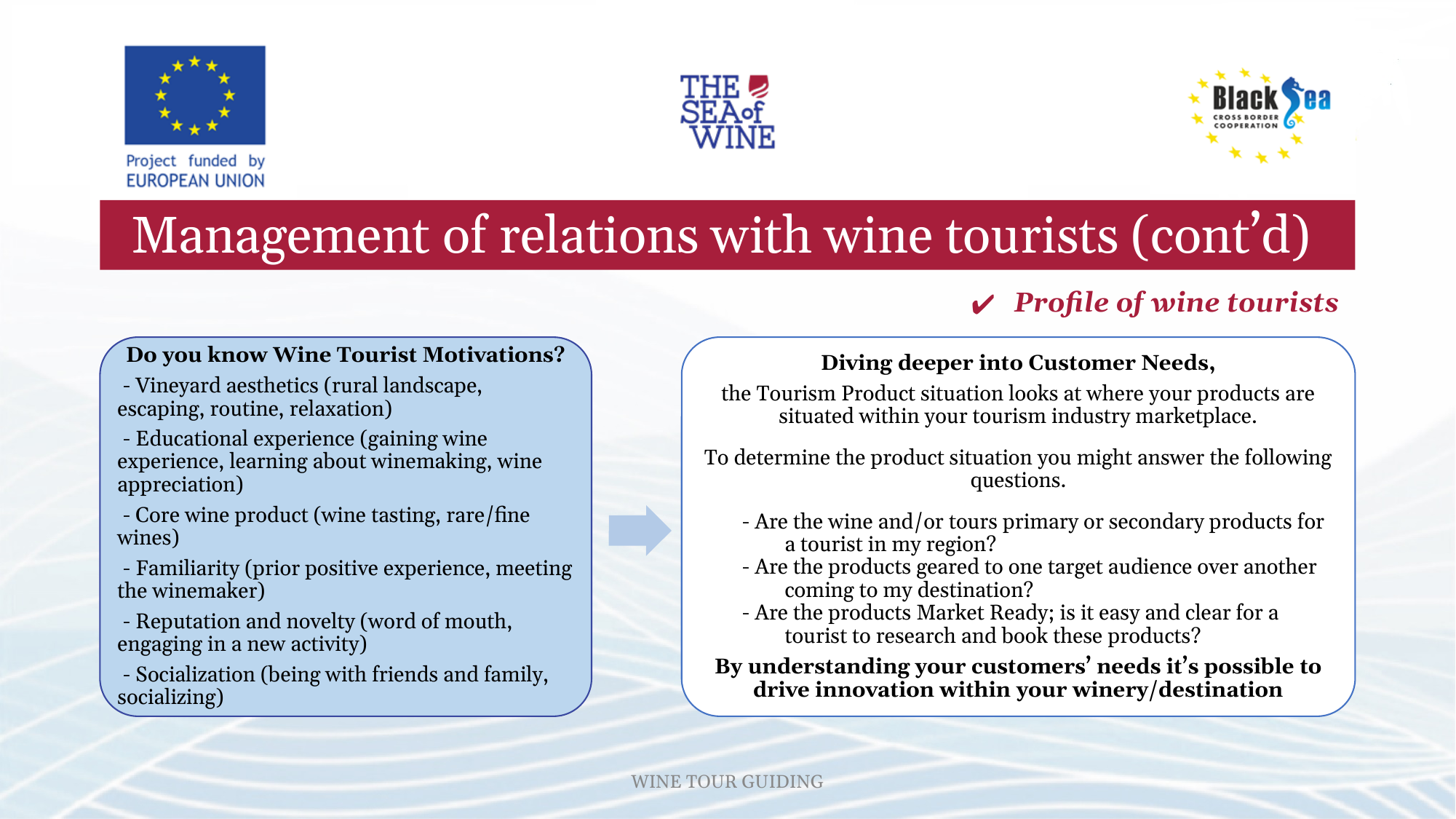

# Management of relations with wine tourists (cont’d)
Profile of wine tourists

Do you know Wine Tourist Motivations?
 - Vineyard aesthetics (rural landscape, escaping, routine, relaxation)
 - Educational experience (gaining wine experience, learning about winemaking, wine appreciation)
 - Core wine product (wine tasting, rare/fine wines)
 - Familiarity (prior positive experience, meeting the winemaker)
 - Reputation and novelty (word of mouth, engaging in a new activity)
 - Socialization (being with friends and family, socializing)
Diving deeper into Customer Needs,
the Tourism Product situation looks at where your products are situated within your tourism industry marketplace.

To determine the product situation you might answer the following questions.

- Are the wine and/or tours primary or secondary products for a tourist in my region?
- Are the products geared to one target audience over another coming to my destination?
- Are the products Market Ready; is it easy and clear for a tourist to research and book these products?

By understanding your customers’ needs it’s possible to drive innovation within your winery/destination

WINE TOUR GUIDING